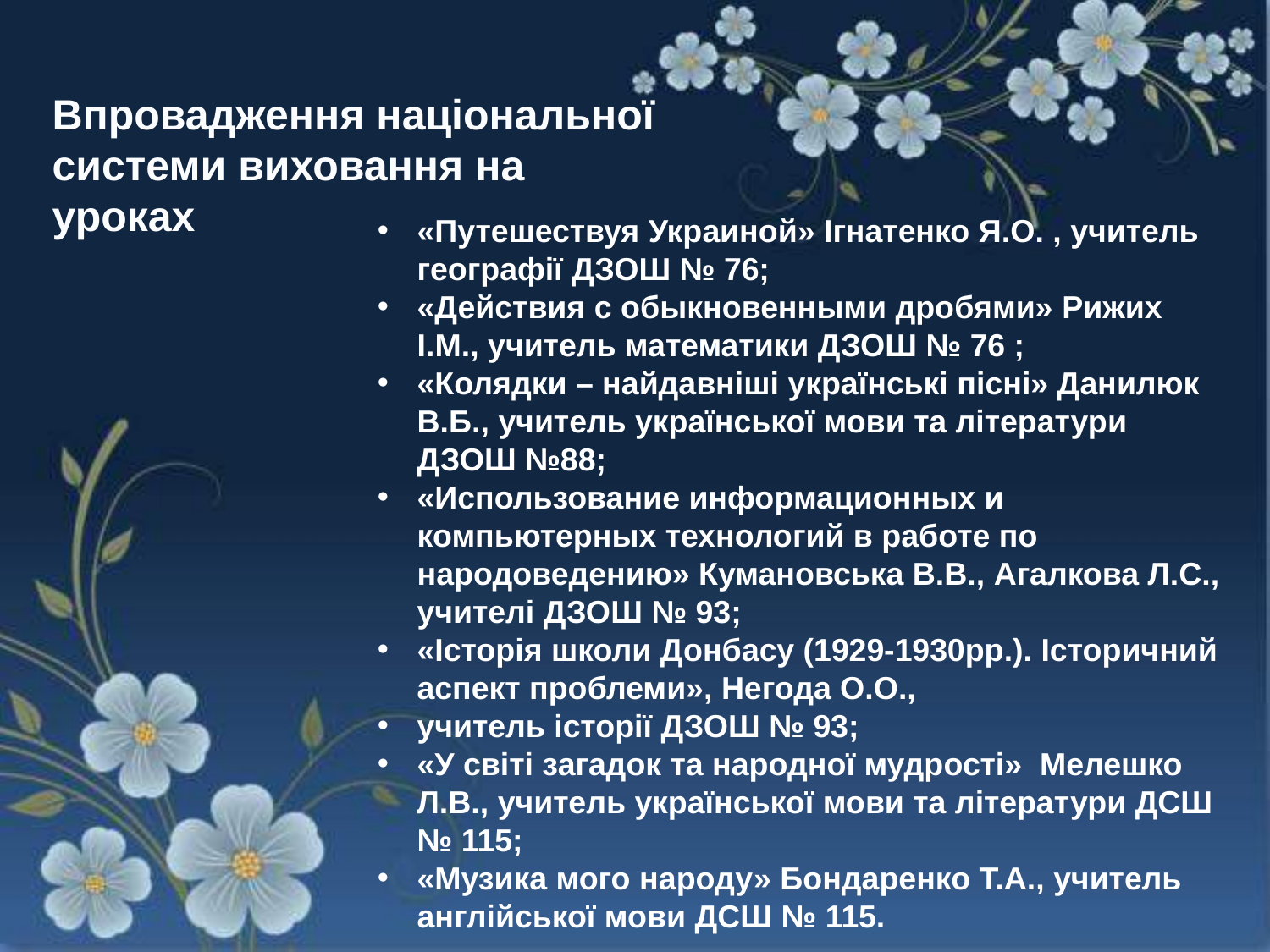

Впровадження національної системи виховання на уроках
«Путешествуя Украиной» Ігнатенко Я.О. , учитель географії ДЗОШ № 76;
«Действия с обыкновенными дробями» Рижих І.М., учитель математики ДЗОШ № 76 ;
«Колядки – найдавніші українські пісні» Данилюк В.Б., учитель української мови та літератури ДЗОШ №88;
«Использование информационных и компьютерных технологий в работе по народоведению» Кумановська В.В., Агалкова Л.С., учителі ДЗОШ № 93;
«Історія школи Донбасу (1929-1930рр.). Історичний аспект проблеми», Негода О.О.,
учитель історії ДЗОШ № 93;
«У світі загадок та народної мудрості»  Мелешко Л.В., учитель української мови та літератури ДСШ № 115;
«Музика мого народу» Бондаренко Т.А., учитель англійської мови ДСШ № 115.